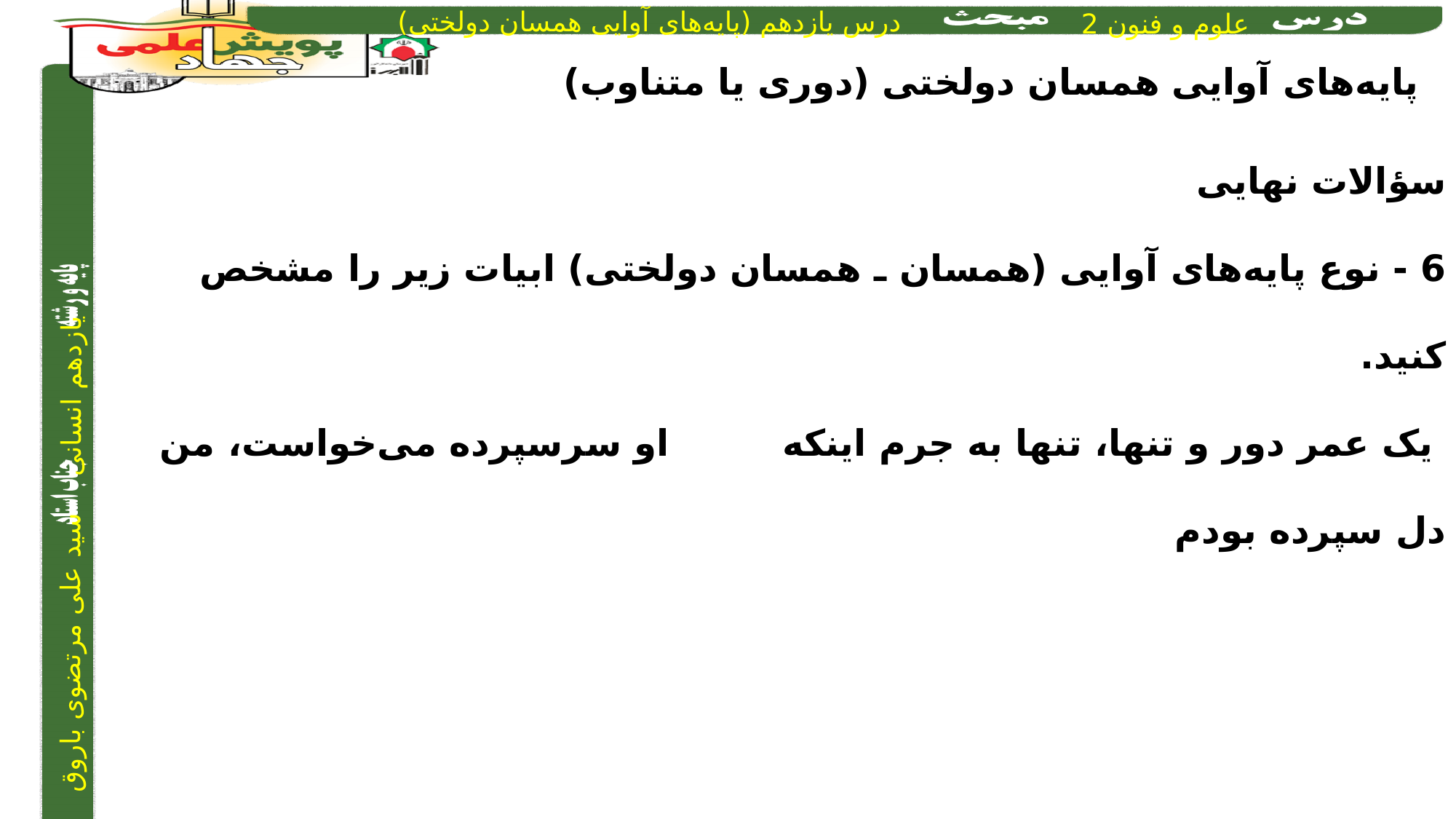

پایه‌های آوایی همسان دولختی (دوری یا متناوب)
سؤالات نهایی
6 - نوع پایه‌های آوایی (همسان ـ همسان دولختی) ابیات زیر را مشخص کنید.
 یک عمر دور و تنها، تنها به جرم اینکه	 	 او سرسپرده می‌خواست، من دل سپرده بودم